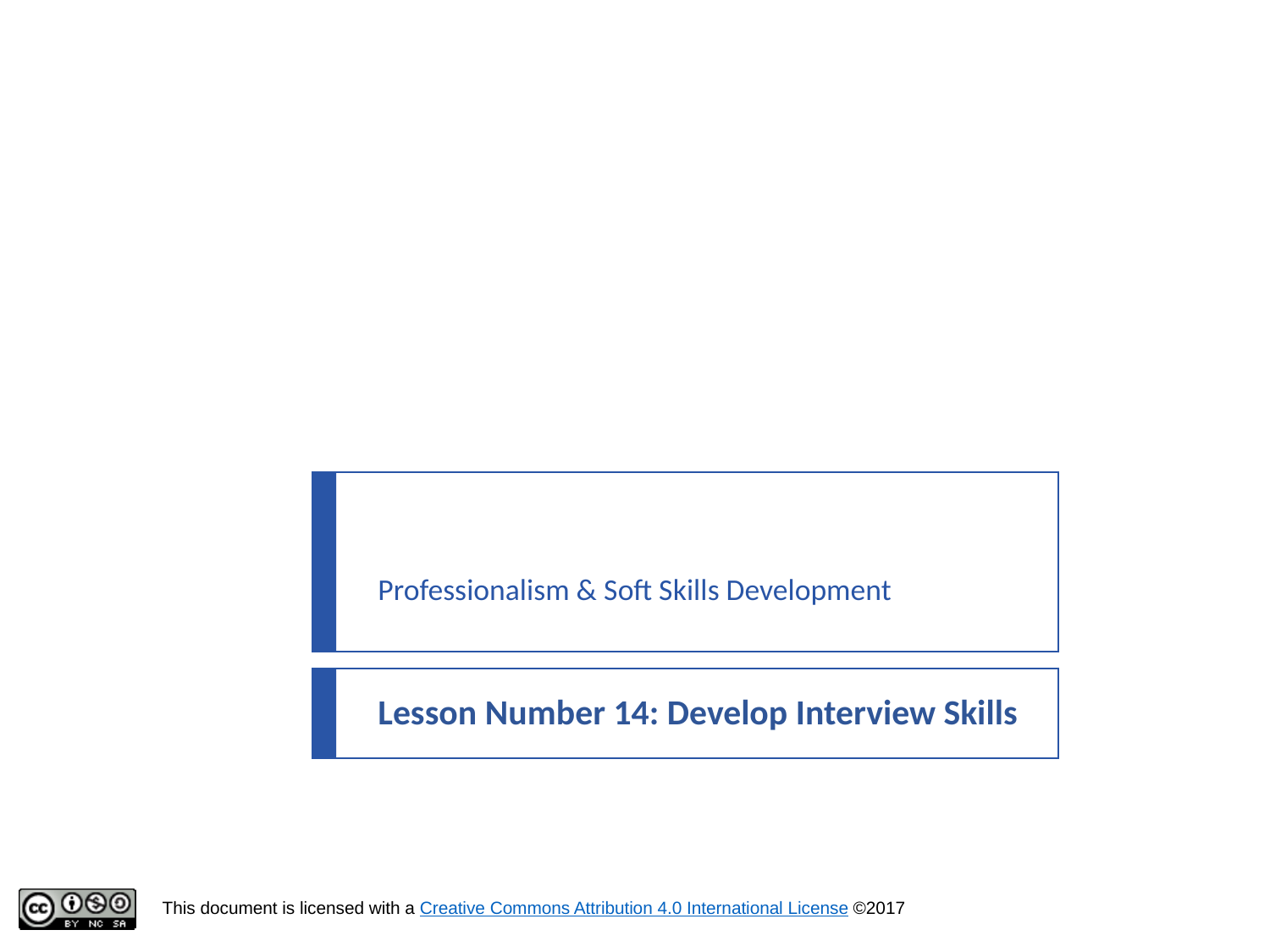

# Professionalism & Soft Skills Development
Lesson Number 14: Develop Interview Skills